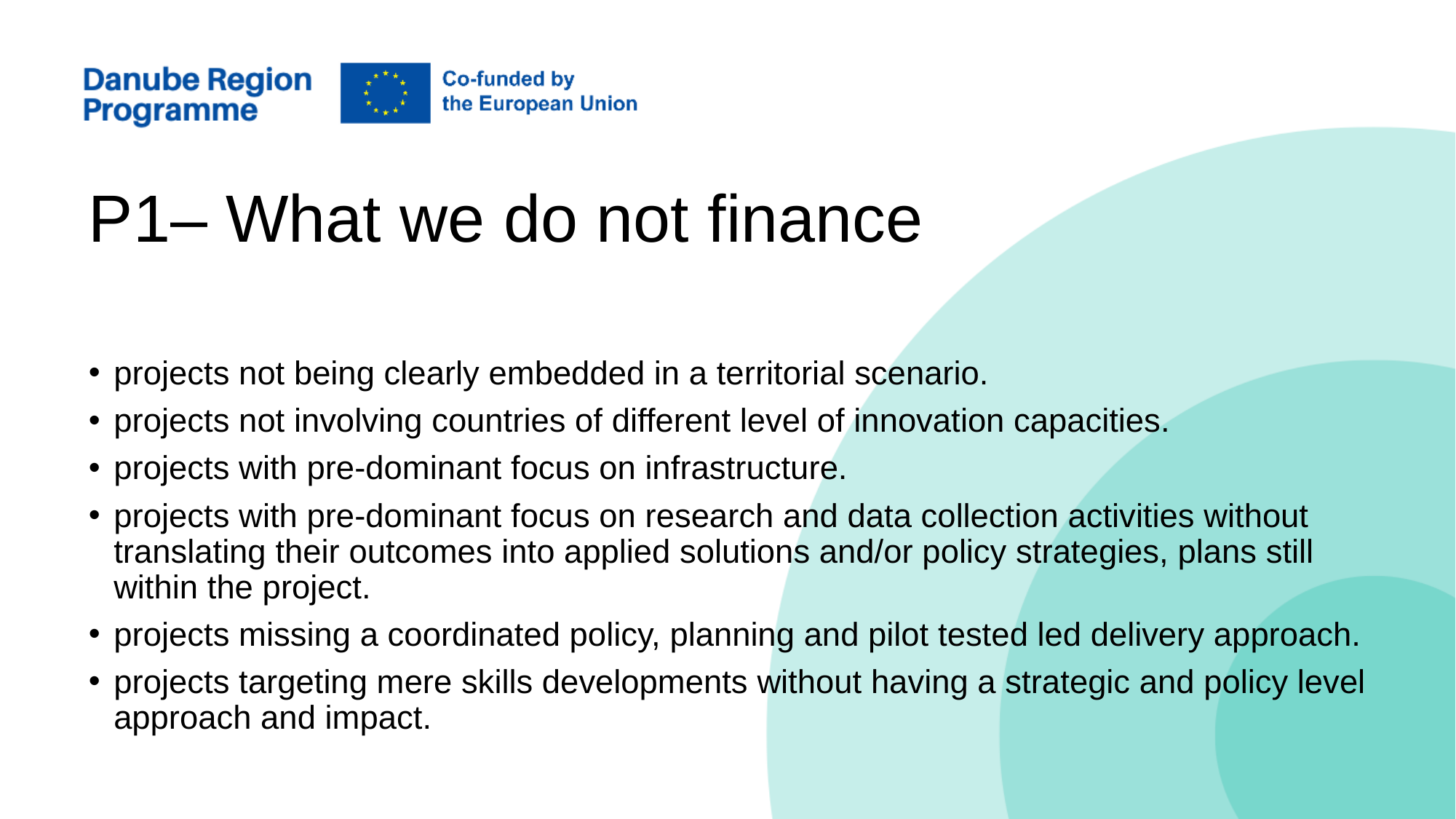

# P1– What we do not finance

projects not being clearly embedded in a territorial scenario.
projects not involving countries of different level of innovation capacities.
projects with pre-dominant focus on infrastructure.
projects with pre-dominant focus on research and data collection activities without translating their outcomes into applied solutions and/or policy strategies, plans still within the project.
projects missing a coordinated policy, planning and pilot tested led delivery approach.
projects targeting mere skills developments without having a strategic and policy level approach and impact.